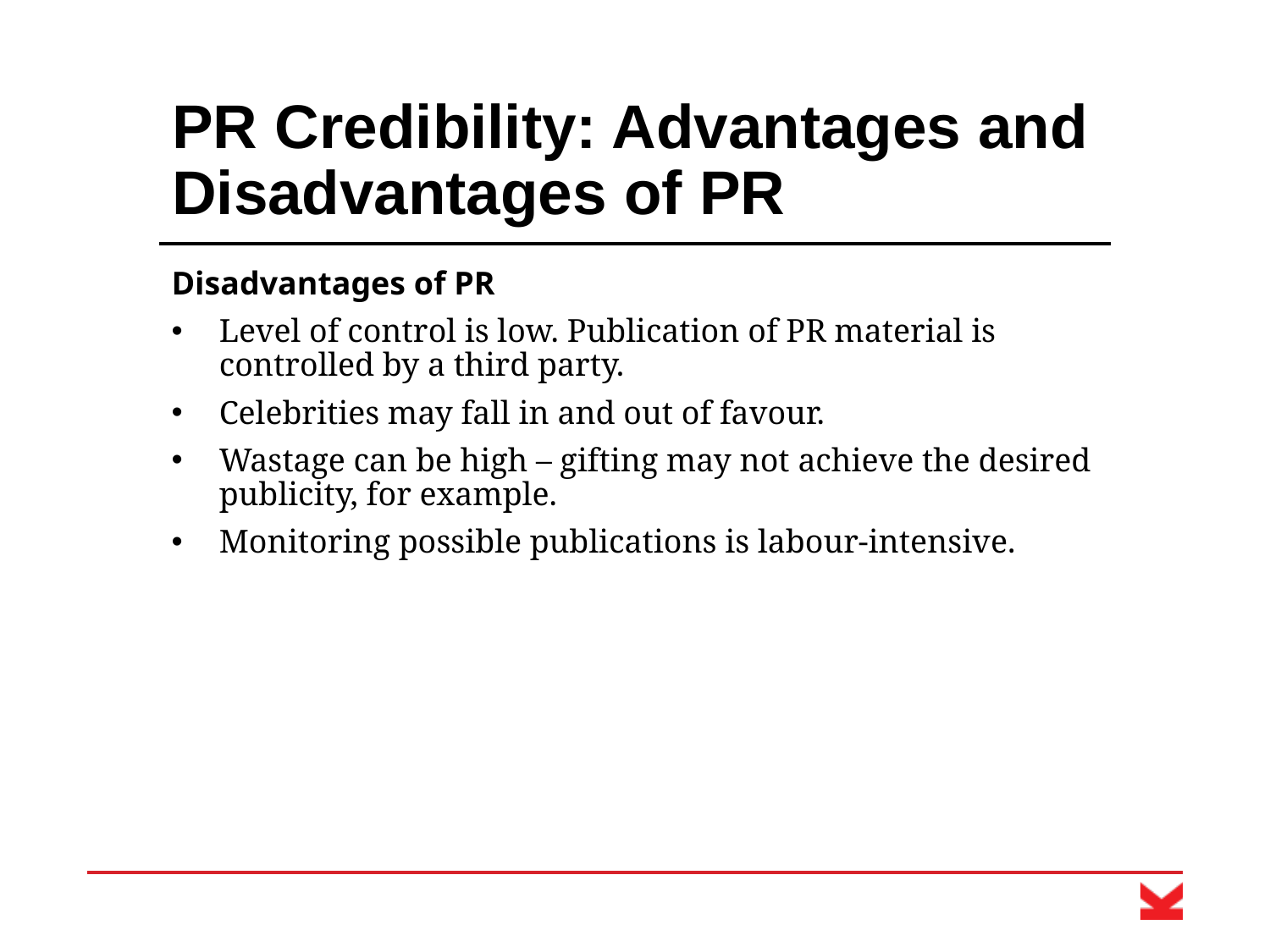

# PR Credibility: Advantages and Disadvantages of PR
Disadvantages of PR
Level of control is low. Publication of PR material is controlled by a third party.
Celebrities may fall in and out of favour.
Wastage can be high – gifting may not achieve the desired publicity, for example.
Monitoring possible publications is labour-intensive.